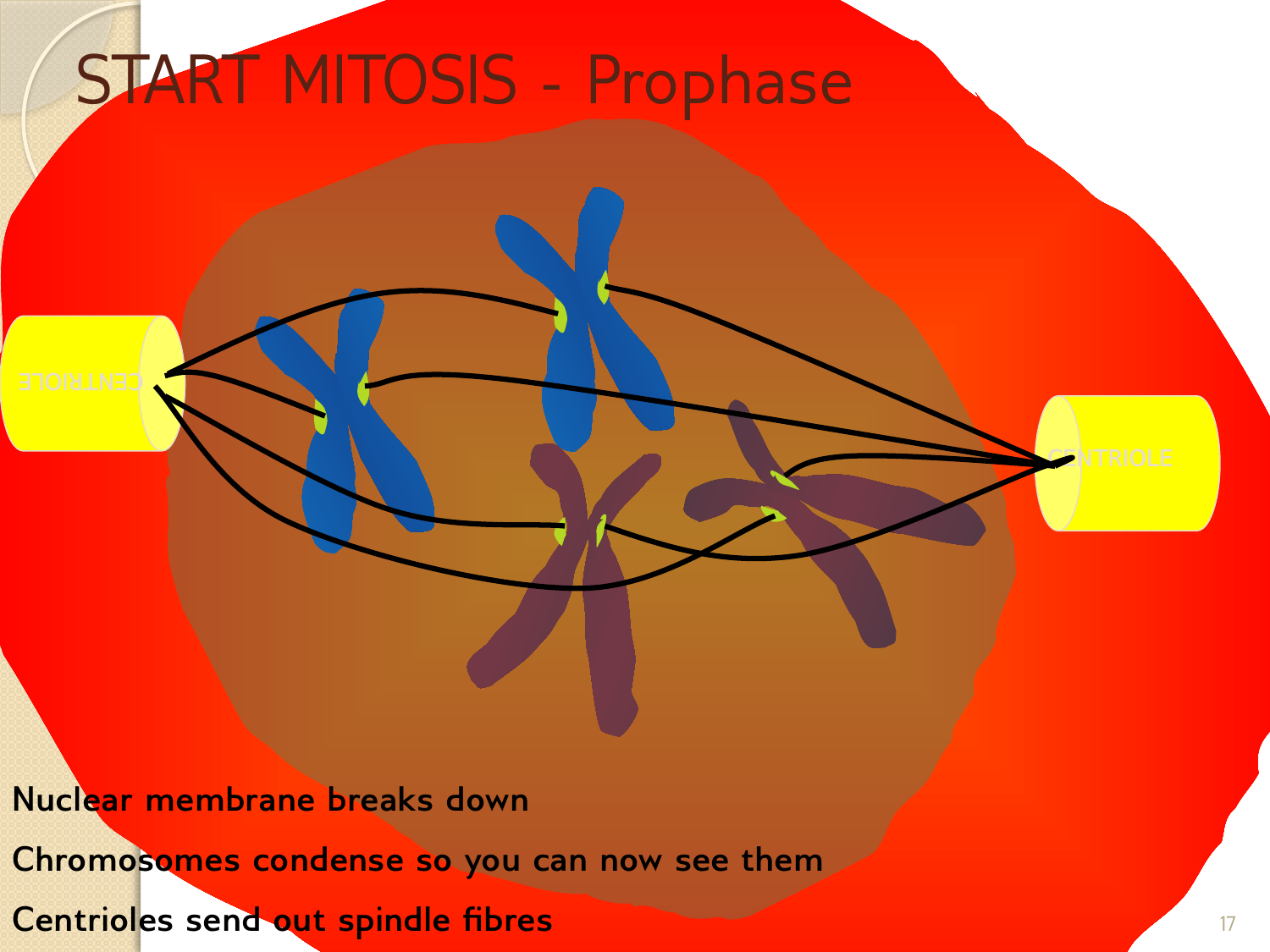

# START MITOSIS - Prophase

CENTRIOLE

CENTRIOLE

Nuclear membrane breaks down
Chromosomes condense so you can now see them
Centrioles send out spindle fibres
17